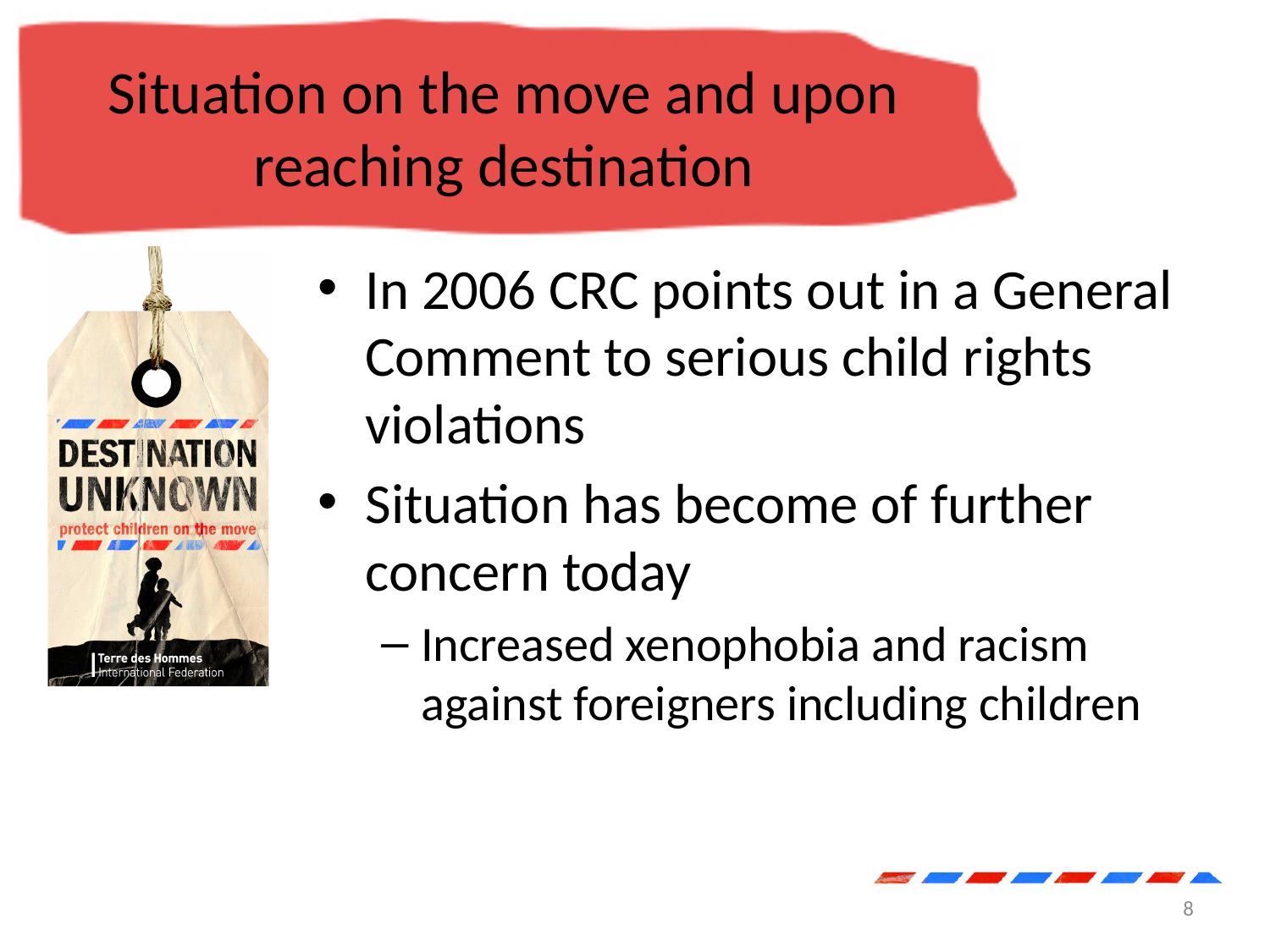

# Situation on the move and upon reaching destination
In 2006 CRC points out in a General Comment to serious child rights violations
Situation has become of further concern today
Increased xenophobia and racism against foreigners including children

8